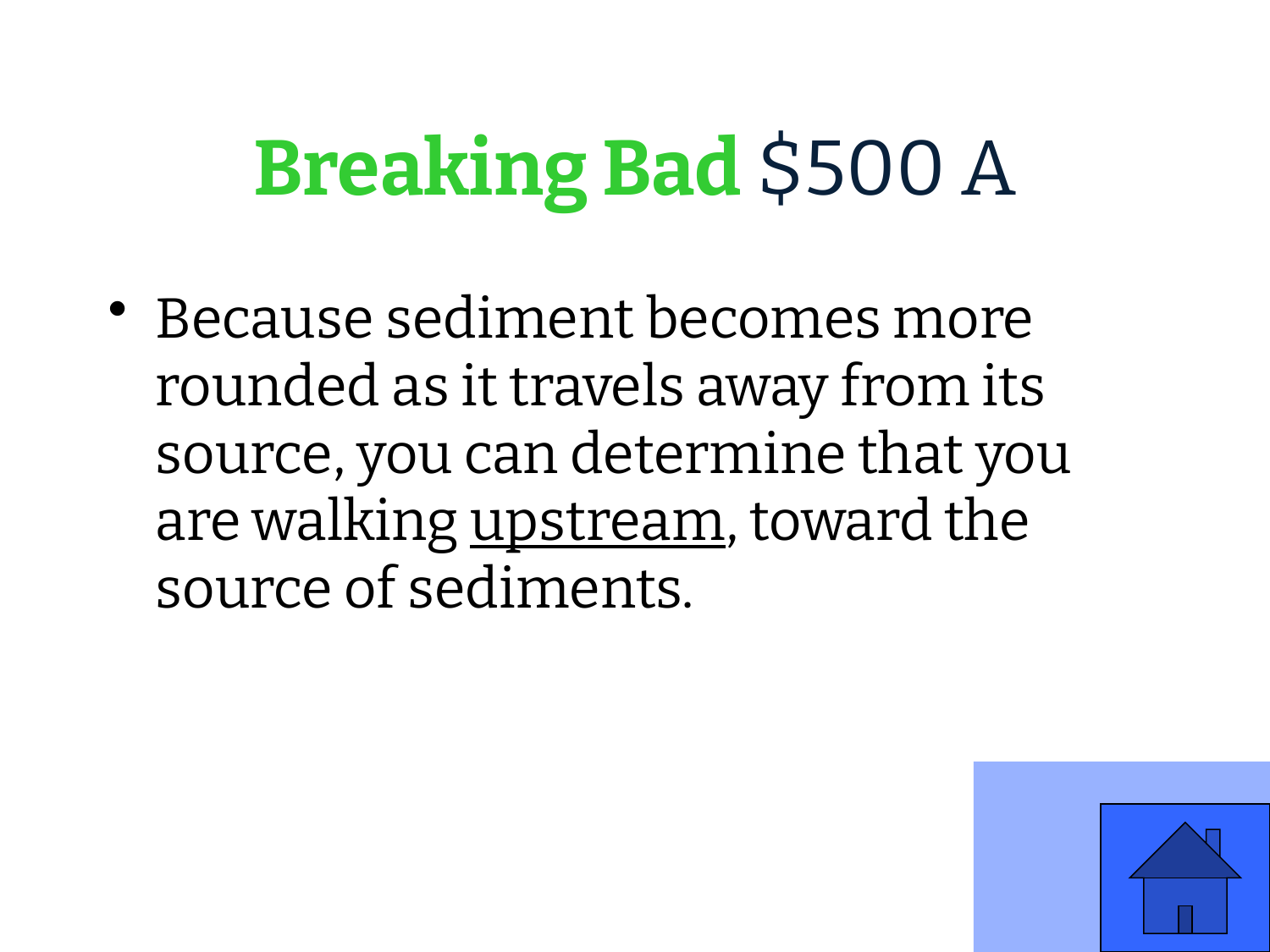

# Breaking Bad $500 A
Because sediment becomes more rounded as it travels away from its source, you can determine that you are walking upstream, toward the source of sediments.